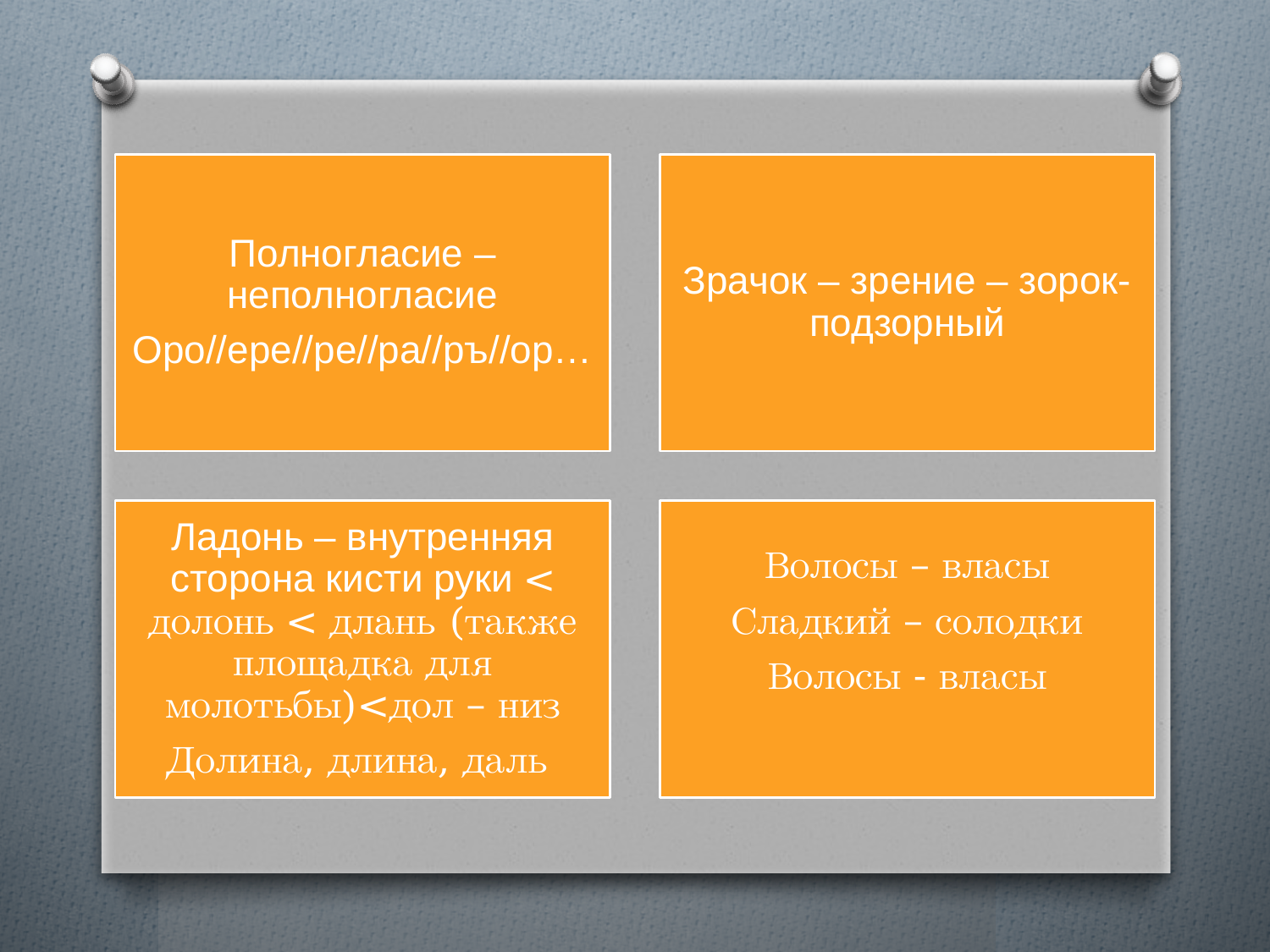

Полногласие – неполногласие
Оро//ере//ре//ра//ръ//ор…
Зрачок – зрение – зорок- подзорный
Ладонь – внутренняя сторона кисти руки < долонь < длань (также площадка для молотьбы)<дол – низ
Долина, длина, даль
Волосы – власы
Сладкий – солодки
Волосы - власы